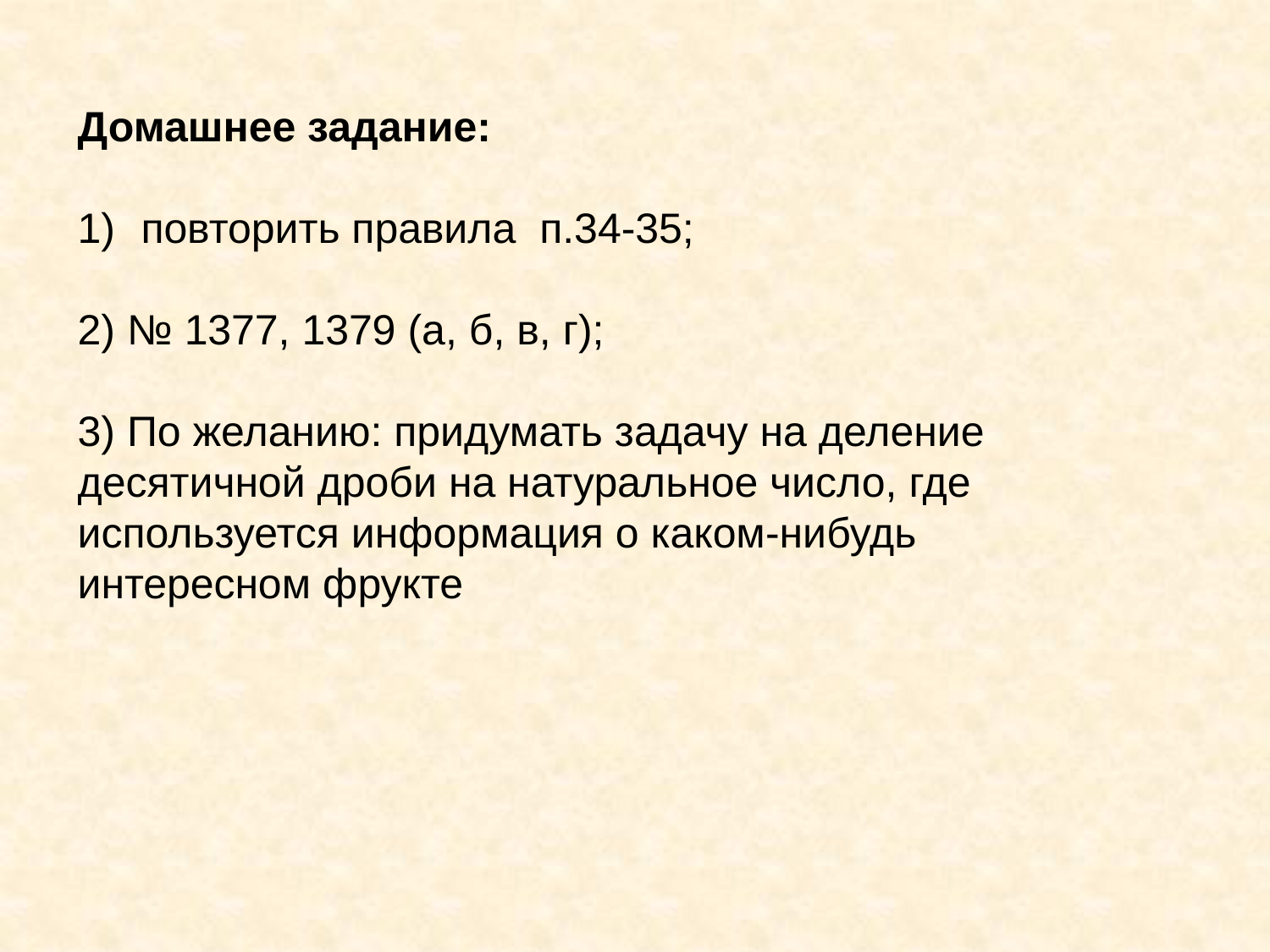

Домашнее задание:

повторить правила  п.34-35;

2) № 1377, 1379 (а, б, в, г);

3) По желанию: придумать задачу на деление десятичной дроби на натуральное число, где используется информация о каком-нибудь интересном фрукте